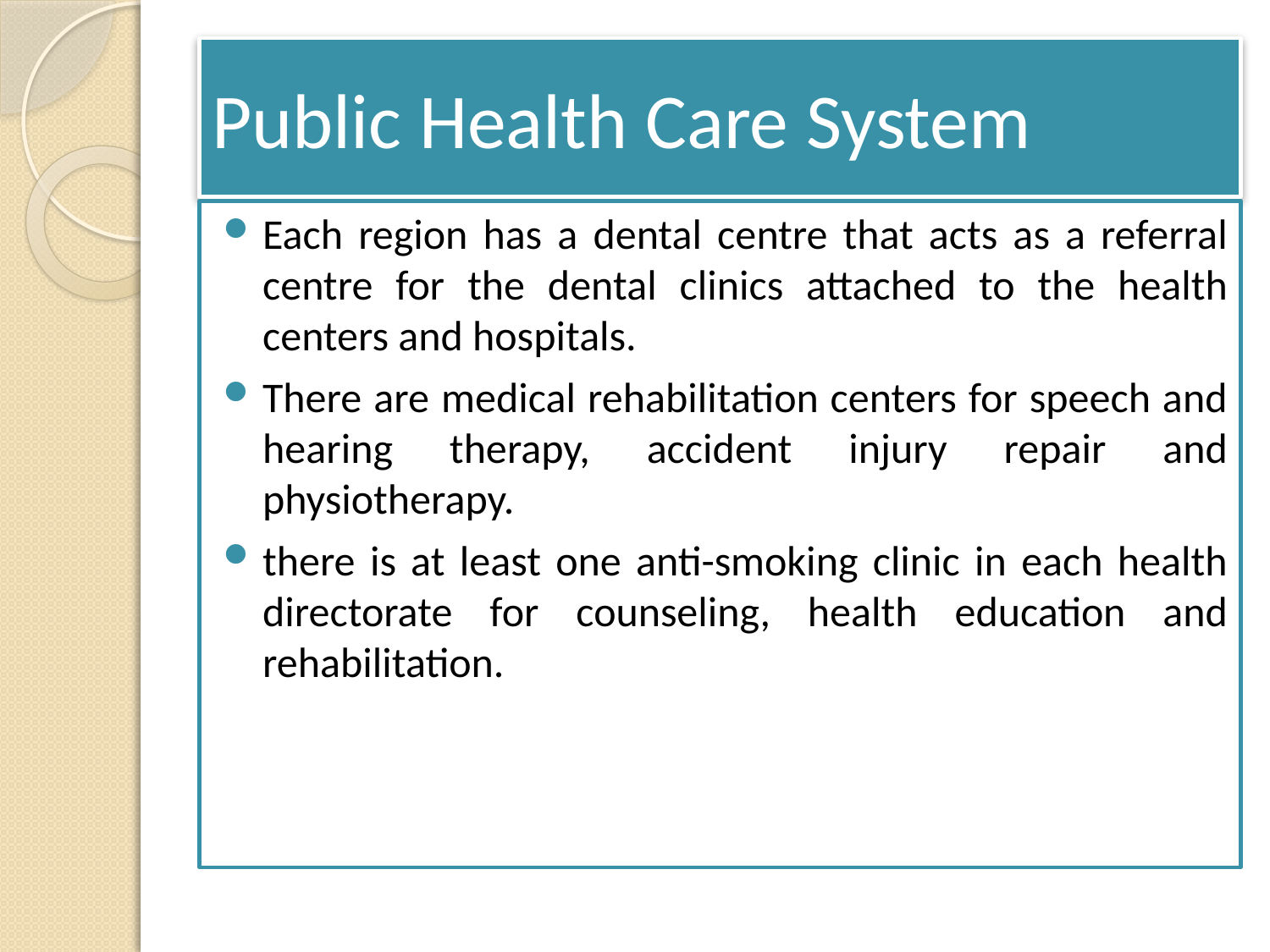

# Public Health Care System
Each region has a dental centre that acts as a referral centre for the dental clinics attached to the health centers and hospitals.
There are medical rehabilitation centers for speech and hearing therapy, accident injury repair and physiotherapy.
there is at least one anti-smoking clinic in each health directorate for counseling, health education and rehabilitation.